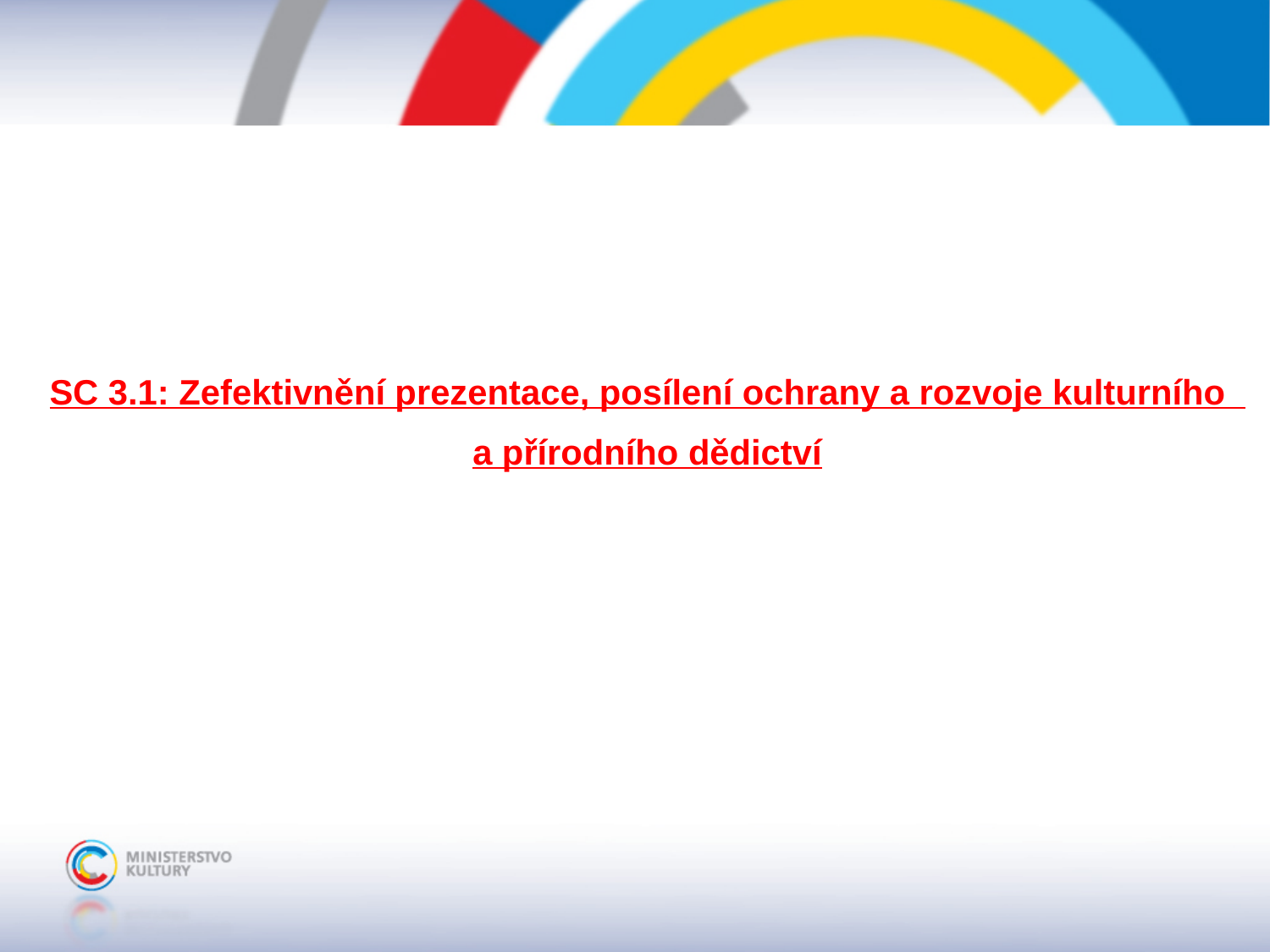

SC 3.1: Zefektivnění prezentace, posílení ochrany a rozvoje kulturního
a přírodního dědictví